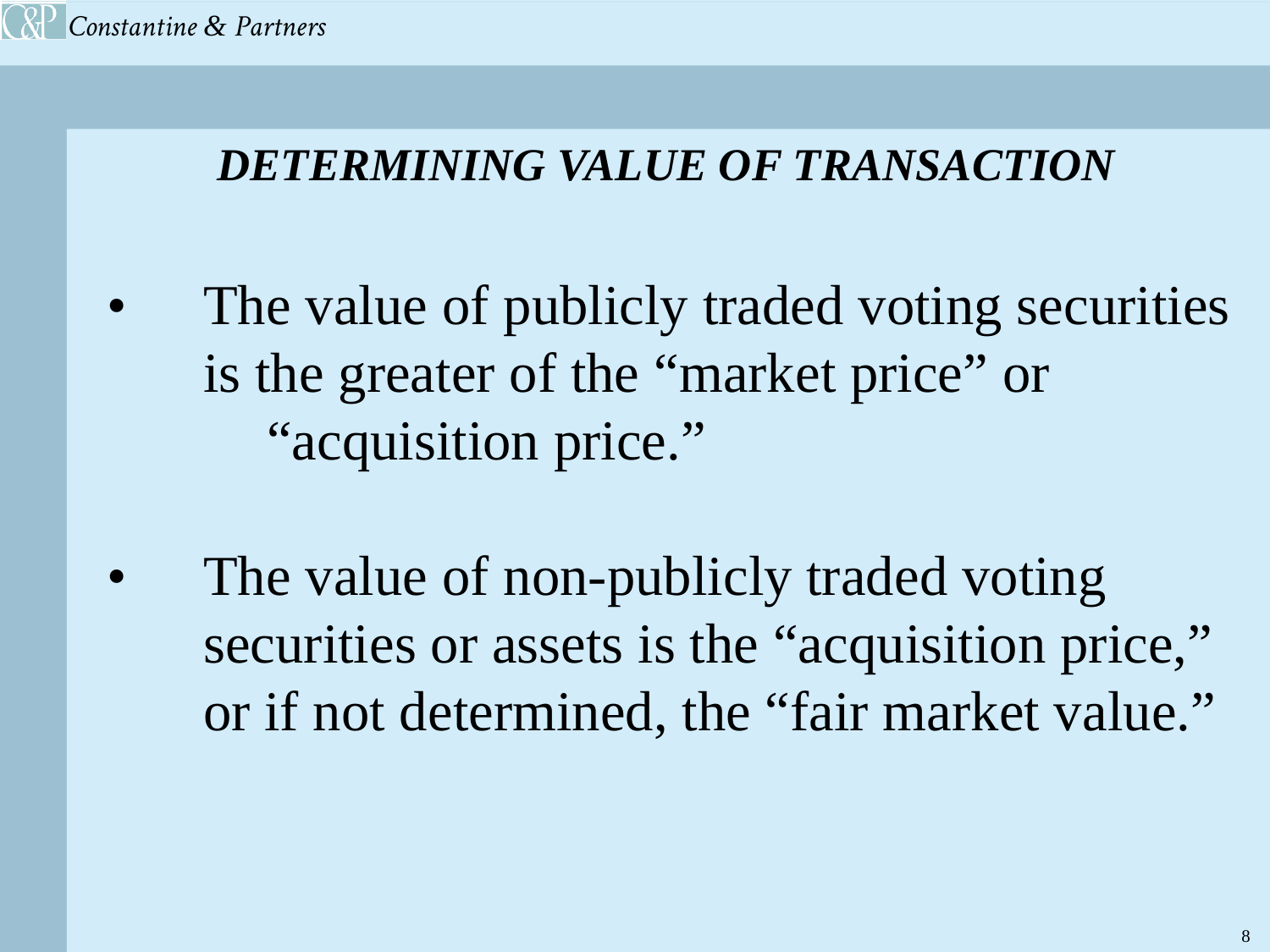

DETERMINING VALUE OF TRANSACTION
•	The value of publicly traded voting securities 	is the greater of the “market price” or 			“acquisition price.”

•	The value of non-publicly traded voting 		securities or assets is the “acquisition price,” 	or if not determined, the “fair market value.”